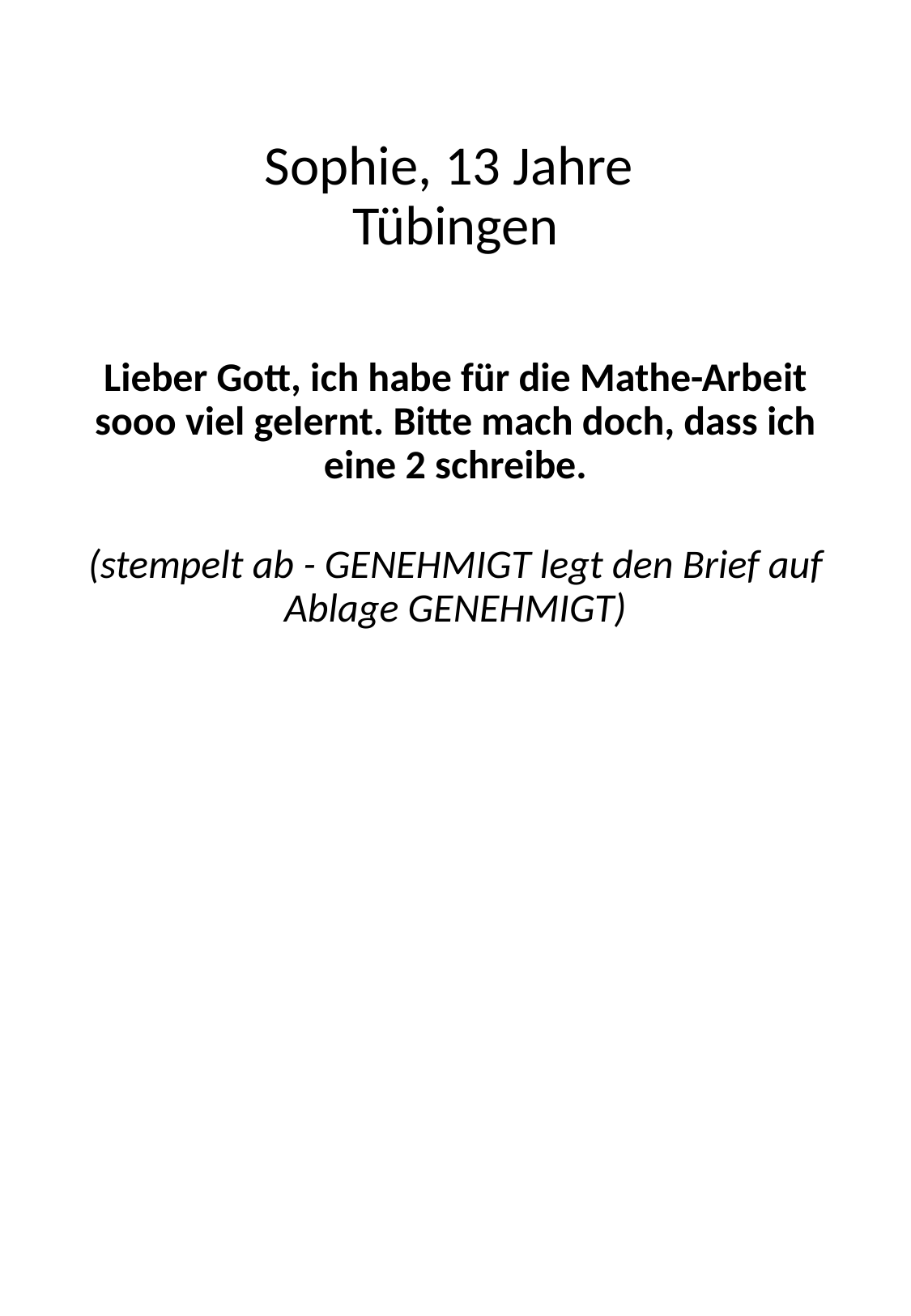

# Sophie, 13 Jahre Tübingen
Lieber Gott, ich habe für die Mathe-Arbeit sooo viel gelernt. Bitte mach doch, dass ich eine 2 schreibe.
(stempelt ab - GENEHMIGT legt den Brief auf Ablage GENEHMIGT)